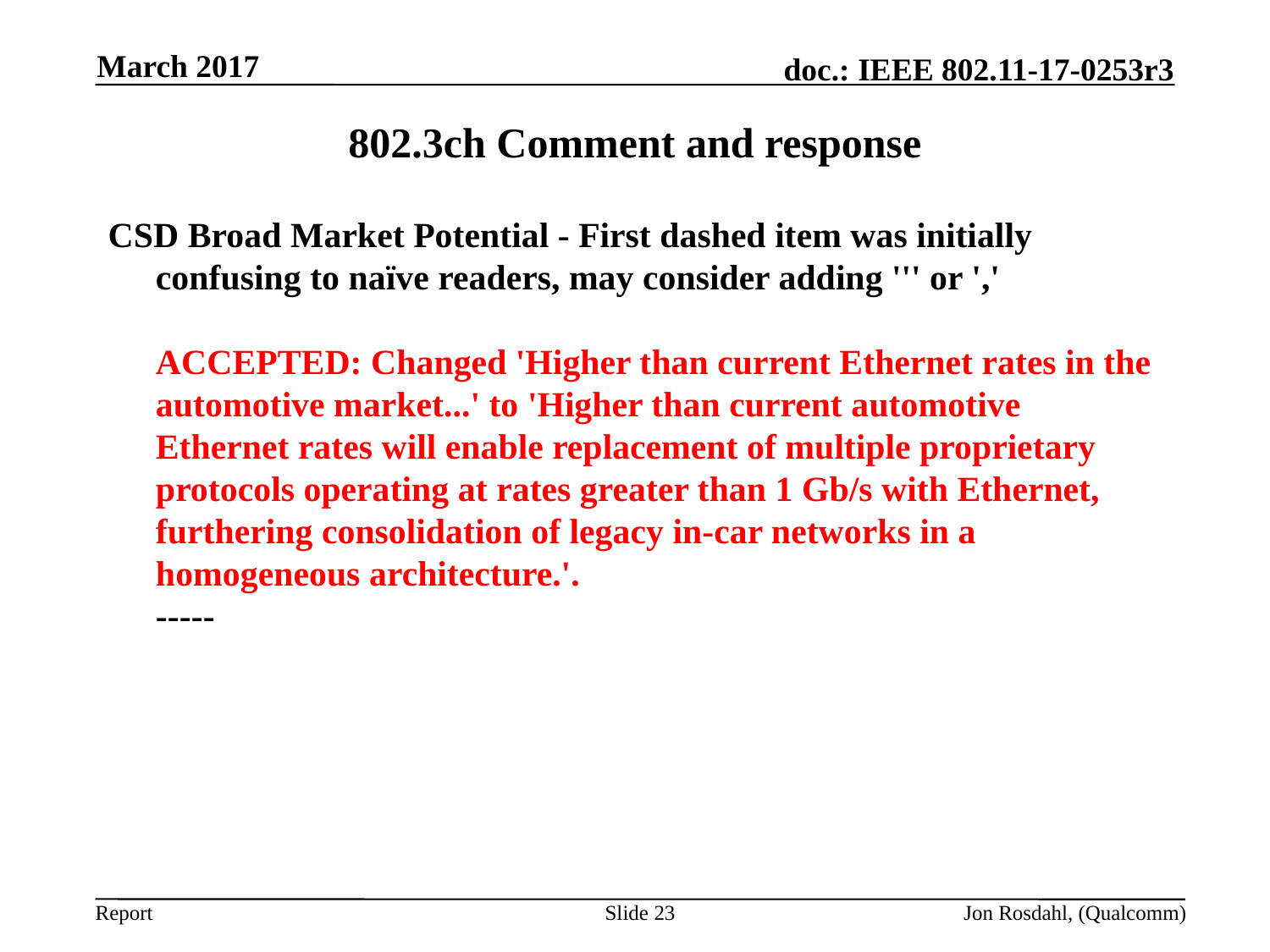

March 2017
# 802.3ch Comment and response
CSD Broad Market Potential - First dashed item was initially confusing to naïve readers, may consider adding ''' or ','
ACCEPTED: Changed 'Higher than current Ethernet rates in the automotive market...' to 'Higher than current automotive Ethernet rates will enable replacement of multiple proprietary protocols operating at rates greater than 1 Gb/s with Ethernet, furthering consolidation of legacy in-car networks in a homogeneous architecture.'.
-----
Slide 23
Jon Rosdahl, (Qualcomm)